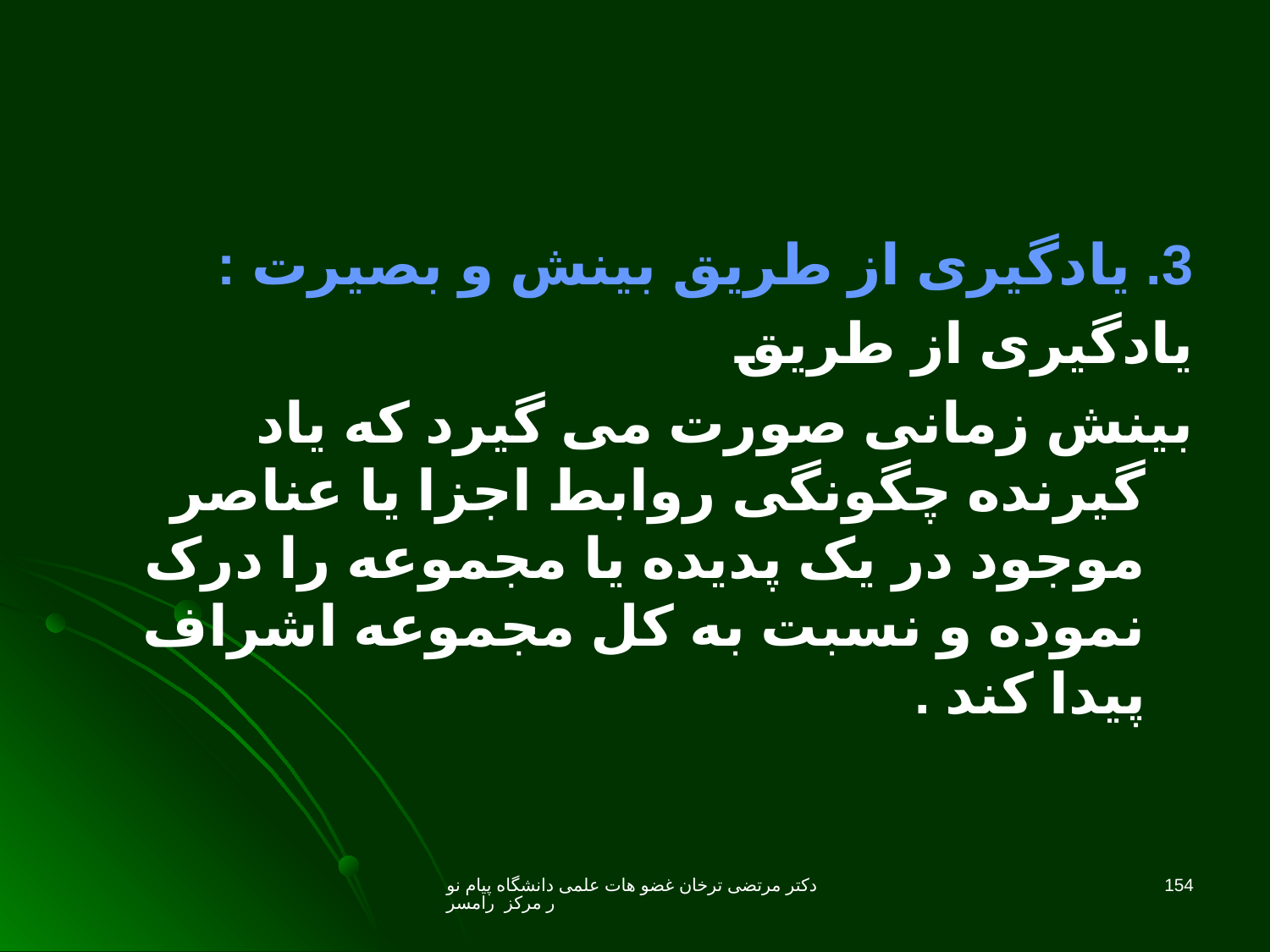

3. یادگیری از طریق بینش و بصیرت :
یادگیری از طریق
بینش زمانی صورت می گیرد که یاد گیرنده چگونگی روابط اجزا یا عناصر موجود در یک پدیده یا مجموعه را درک نموده و نسبت به کل مجموعه اشراف پیدا کند .
دکتر مرتضی ترخان غضو هات علمی دانشگاه پیام نور مرکز رامسر
154